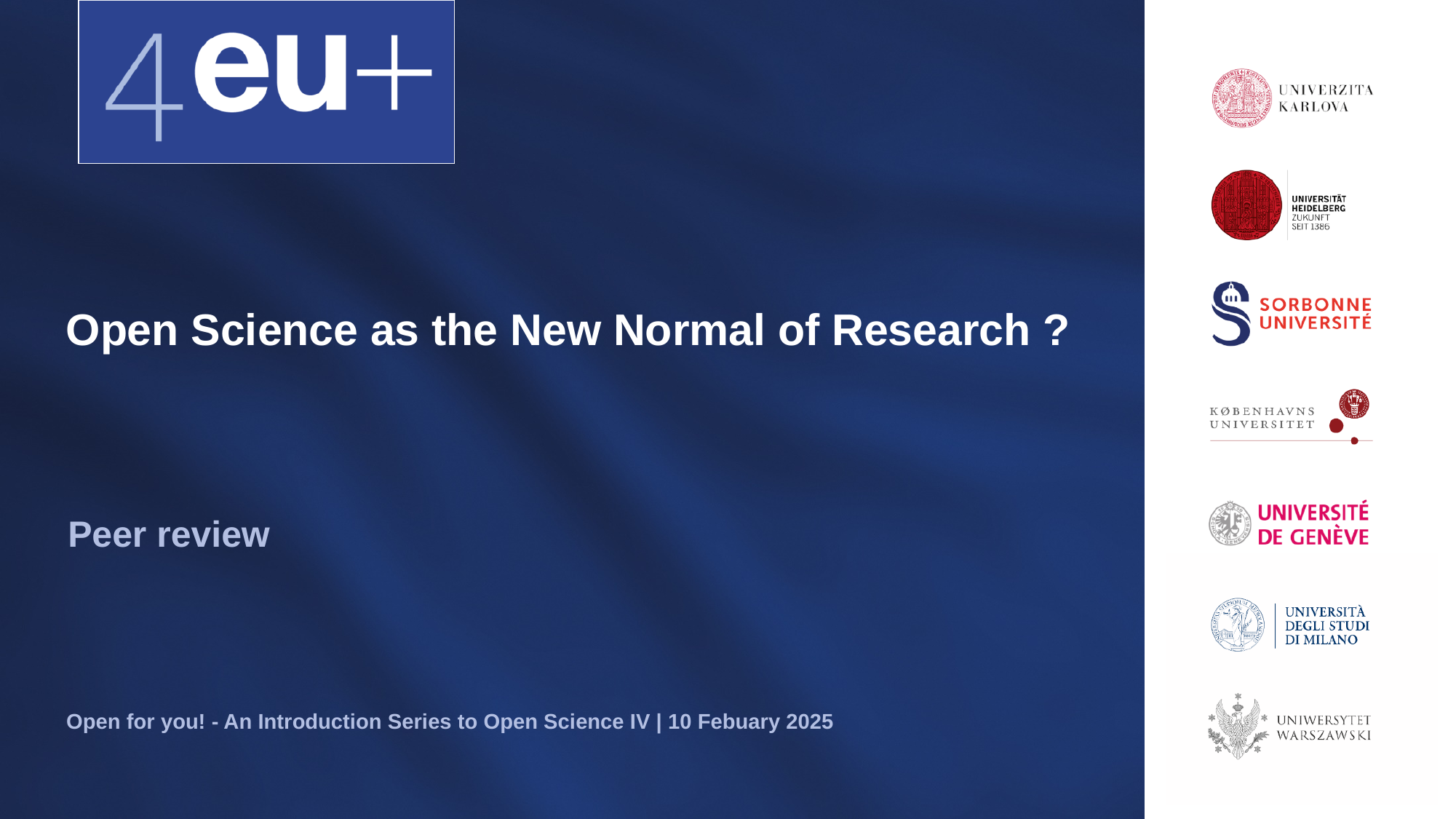

# Open Science as the New Normal of Research ?
Peer review
Open for you! - An Introduction Series to Open Science IV | 10 Febuary 2025